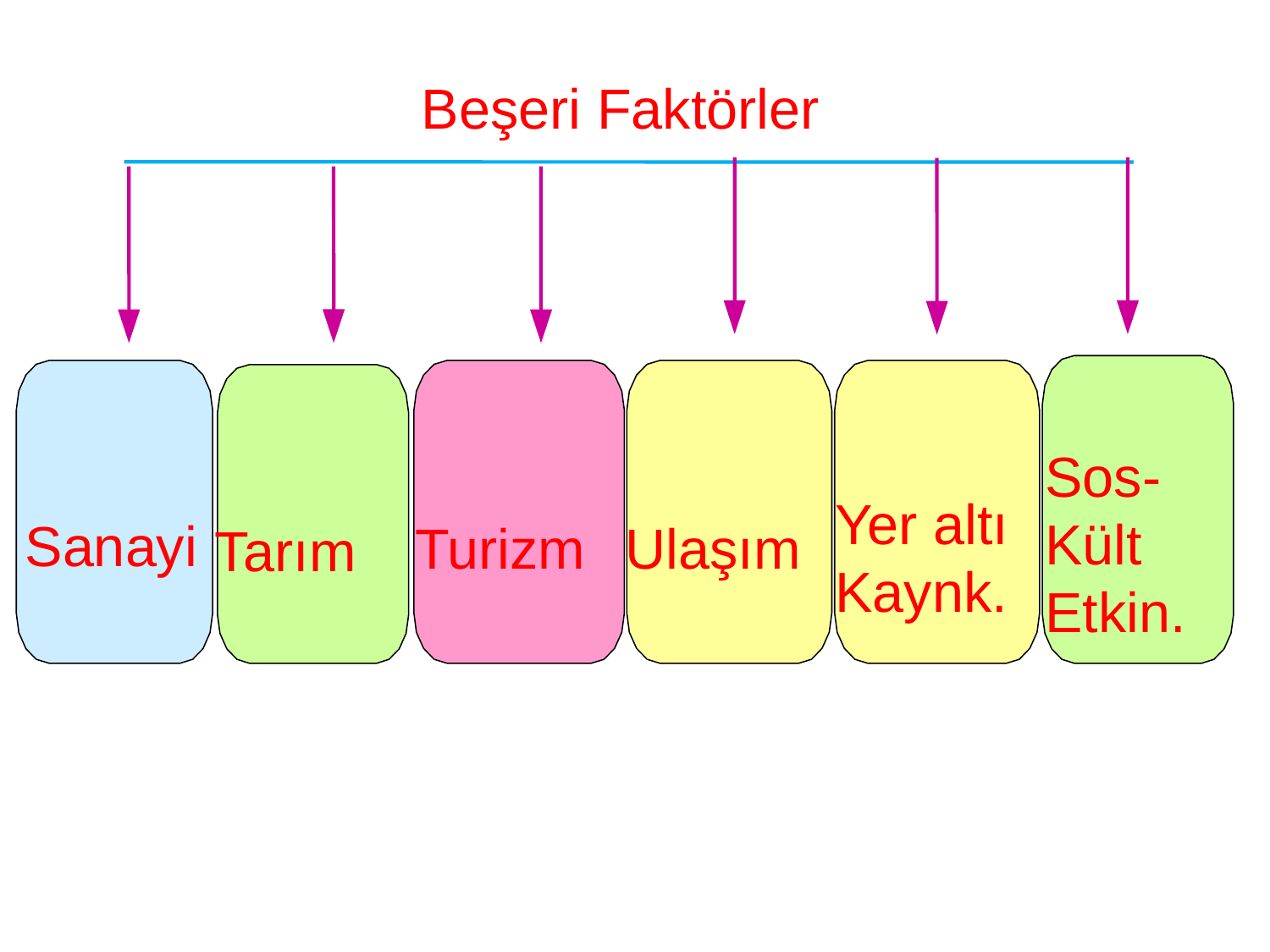

Beşeri Faktörler

Sos- Kült
Etkin.

Yer altı
Kaynk.

Sanayi

Turizm

Ulaşım

Tarım